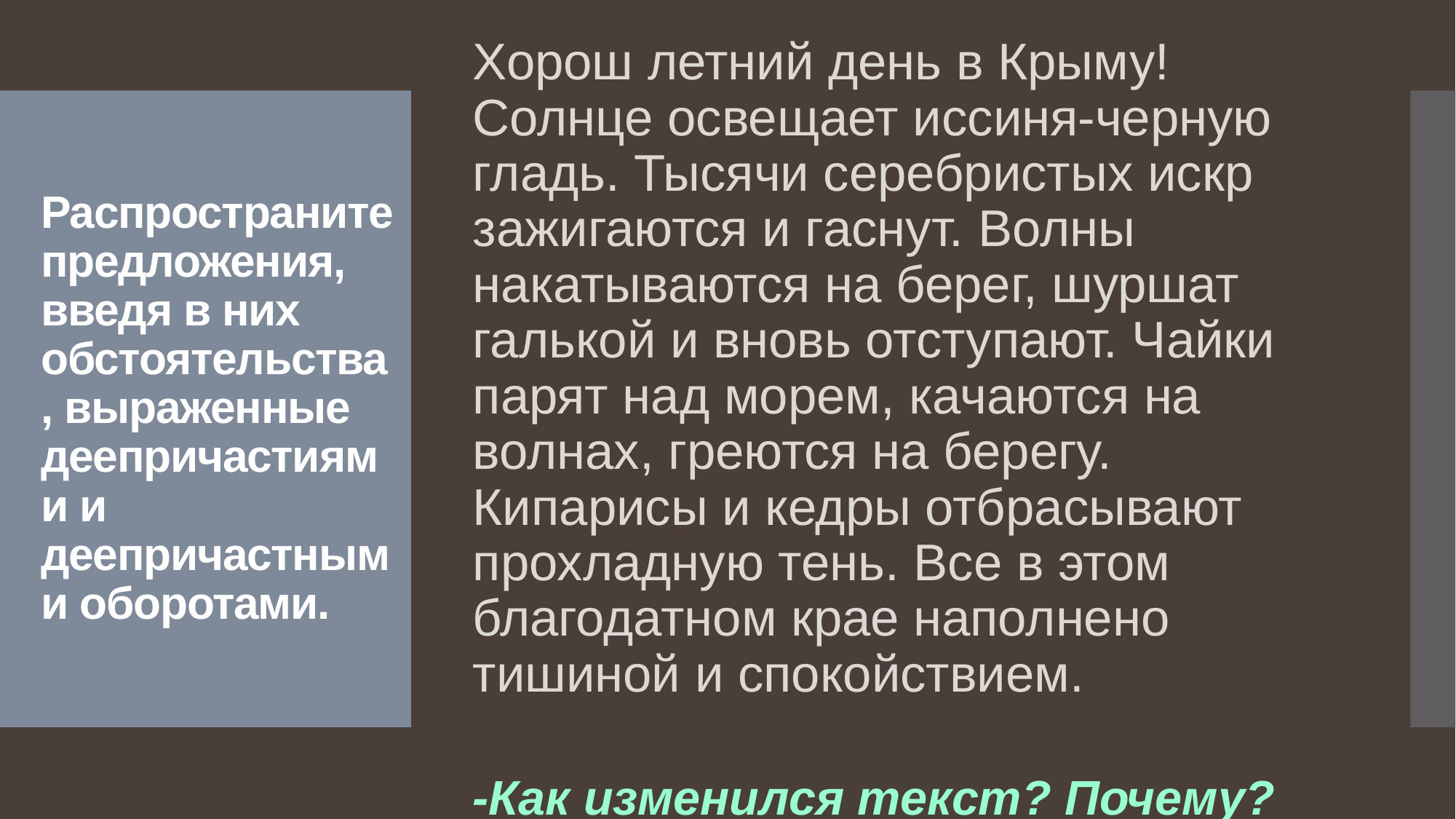

# Распространите предложения, введя в них обстоятельства, выраженные деепричастиями и деепричастными оборотами.
Хорош летний день в Крыму! Солнце освещает иссиня-черную гладь. Тысячи серебристых искр зажигаются и гаснут. Волны накатываются на берег, шуршат галькой и вновь отступают. Чайки парят над морем, качаются на волнах, греются на берегу. Кипарисы и кедры отбрасывают прохладную тень. Все в этом благодатном крае наполнено тишиной и спокойствием.
-Как изменился текст? Почему?